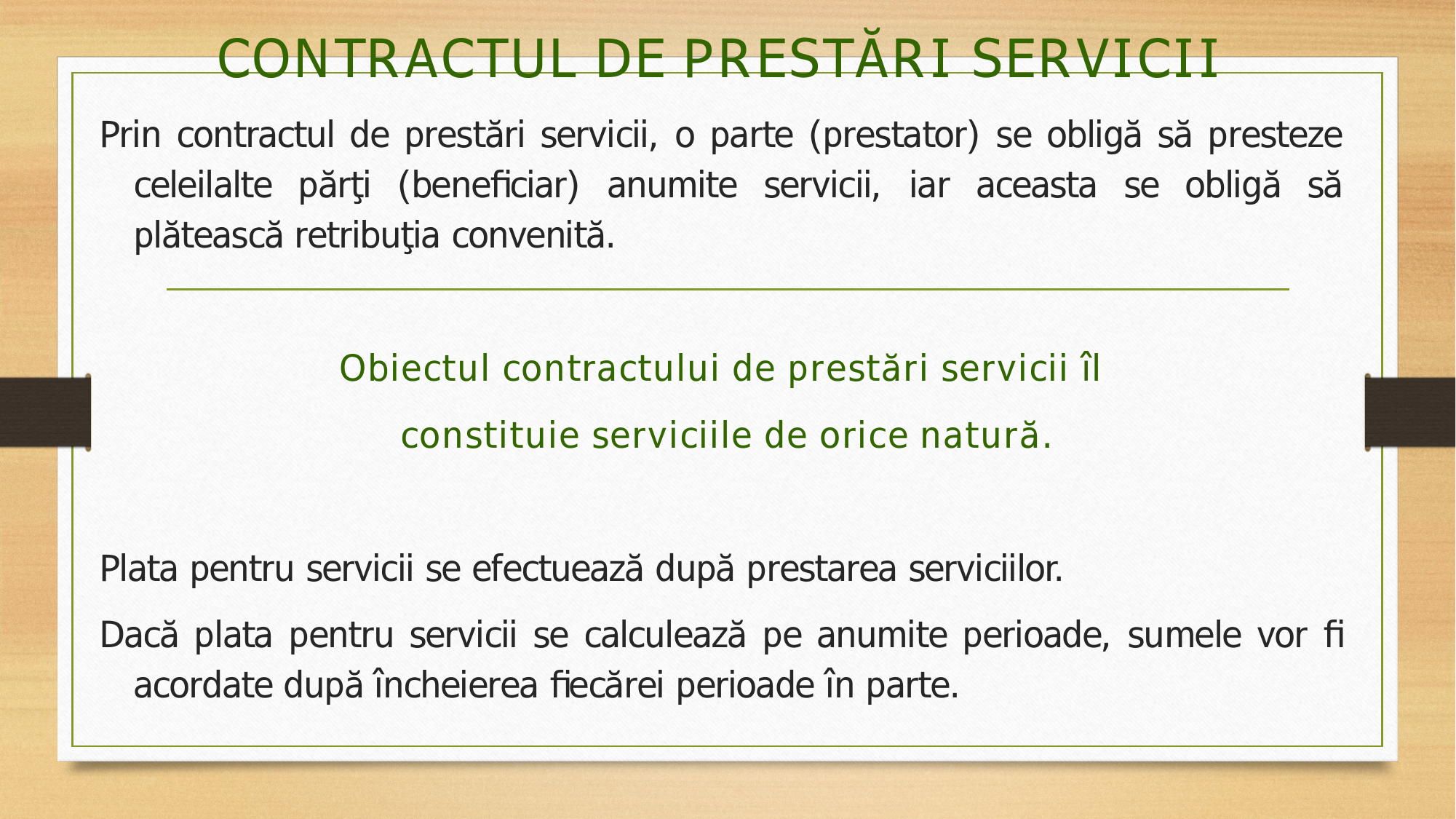

CONTRACTUL DE PRESTĂRI SERVICII
Prin contractul de prestări servicii, o parte (prestator) se obligă să presteze celeilalte părţi (beneficiar) anumite servicii, iar aceasta se obligă să plătească retribuţia convenită.

Obiectul contractului de prestări servicii îl
 constituie serviciile de orice natură.

Plata pentru servicii se efectuează după prestarea serviciilor.
Dacă plata pentru servicii se calculează pe anumite perioade, sumele vor fi acordate după încheierea fiecărei perioade în parte.